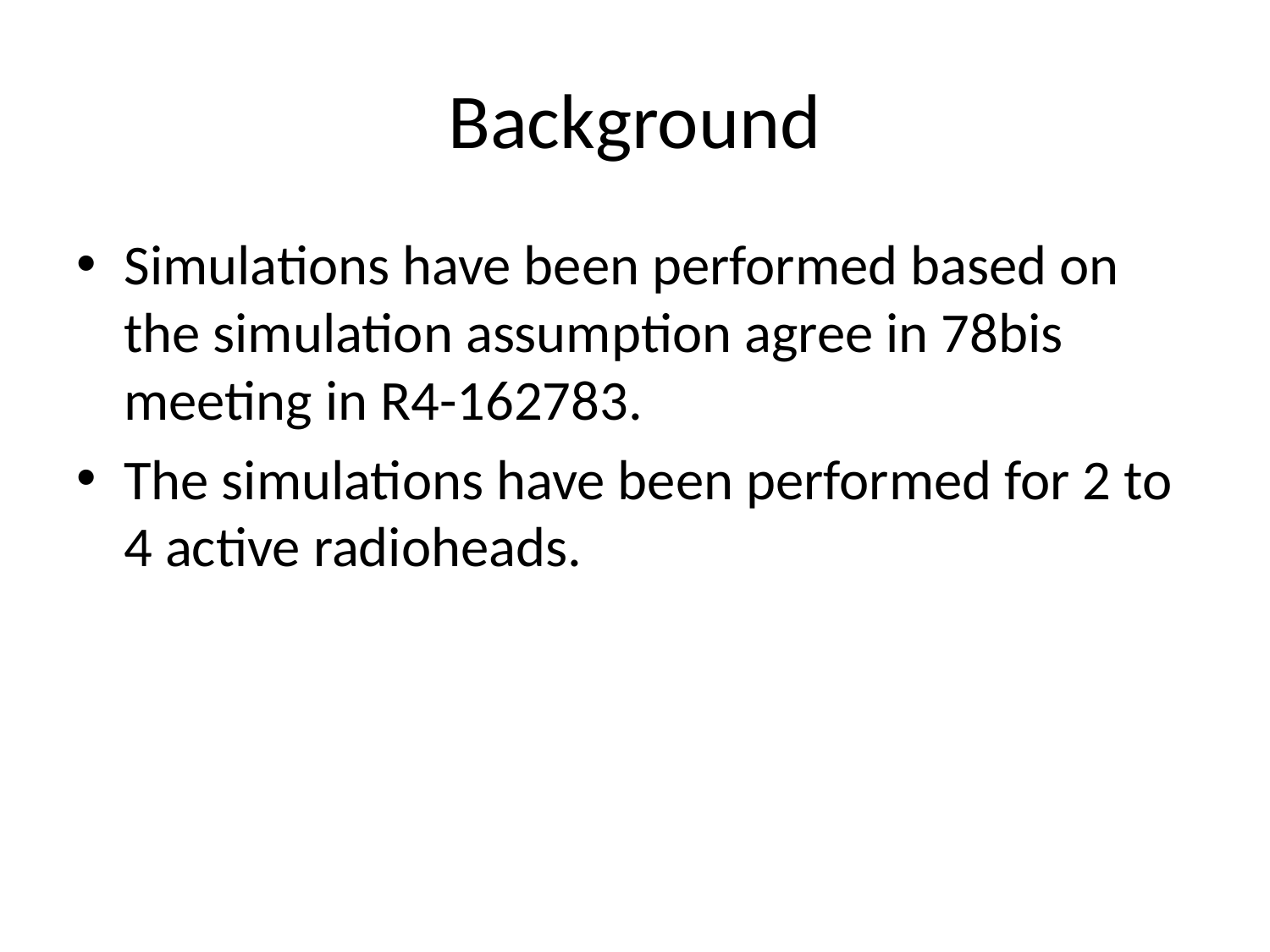

# Background
Simulations have been performed based on the simulation assumption agree in 78bis meeting in R4-162783.
The simulations have been performed for 2 to 4 active radioheads.